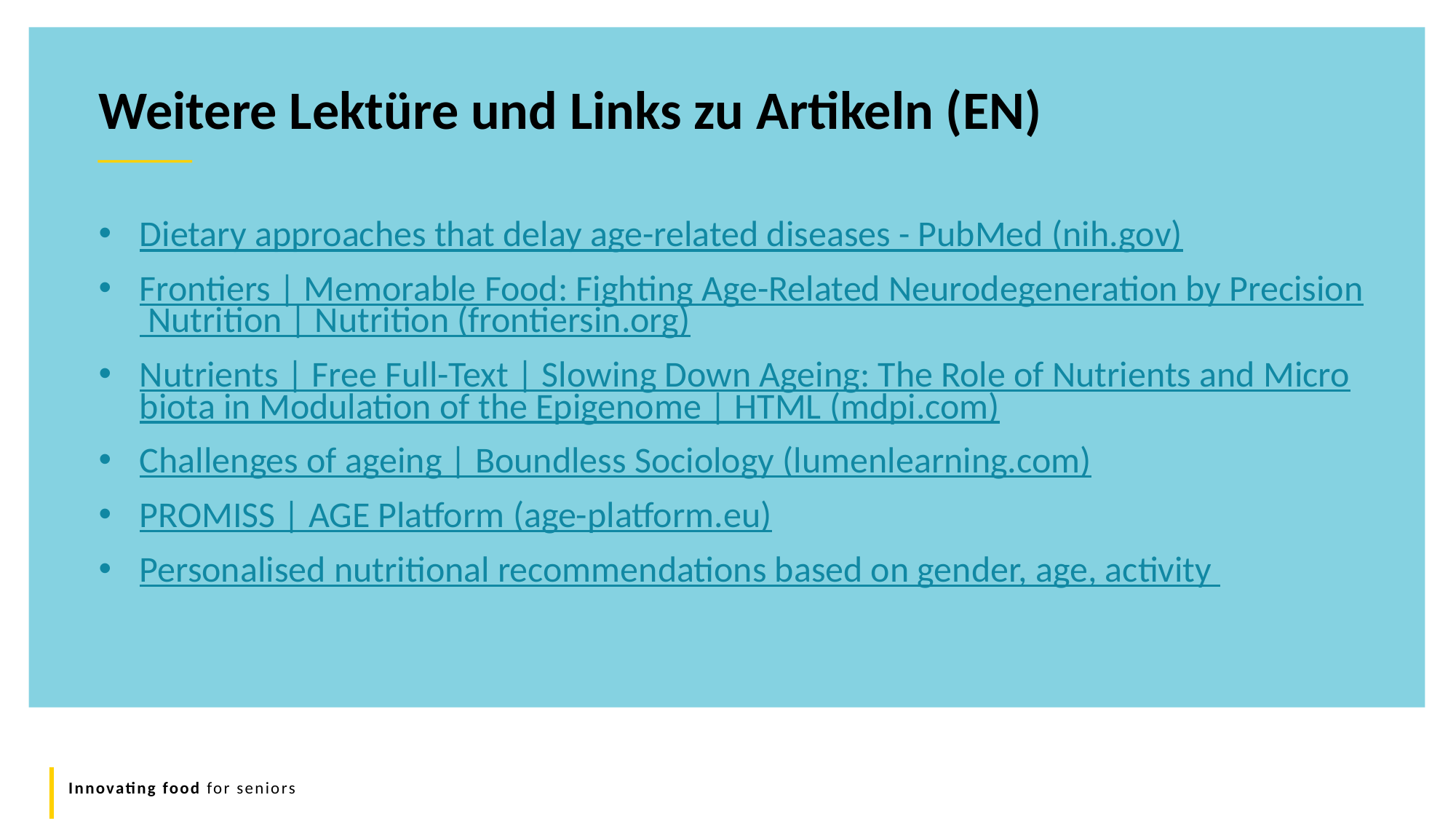

Weitere Lektüre und Links zu Artikeln (EN)
Dietary approaches that delay age-related diseases - PubMed (nih.gov)
Frontiers | Memorable Food: Fighting Age-Related Neurodegeneration by Precision Nutrition | Nutrition (frontiersin.org)
Nutrients | Free Full-Text | Slowing Down Ageing: The Role of Nutrients and Microbiota in Modulation of the Epigenome | HTML (mdpi.com)
Challenges of ageing | Boundless Sociology (lumenlearning.com)
PROMISS | AGE Platform (age-platform.eu)
Personalised nutritional recommendations based on gender, age, activity